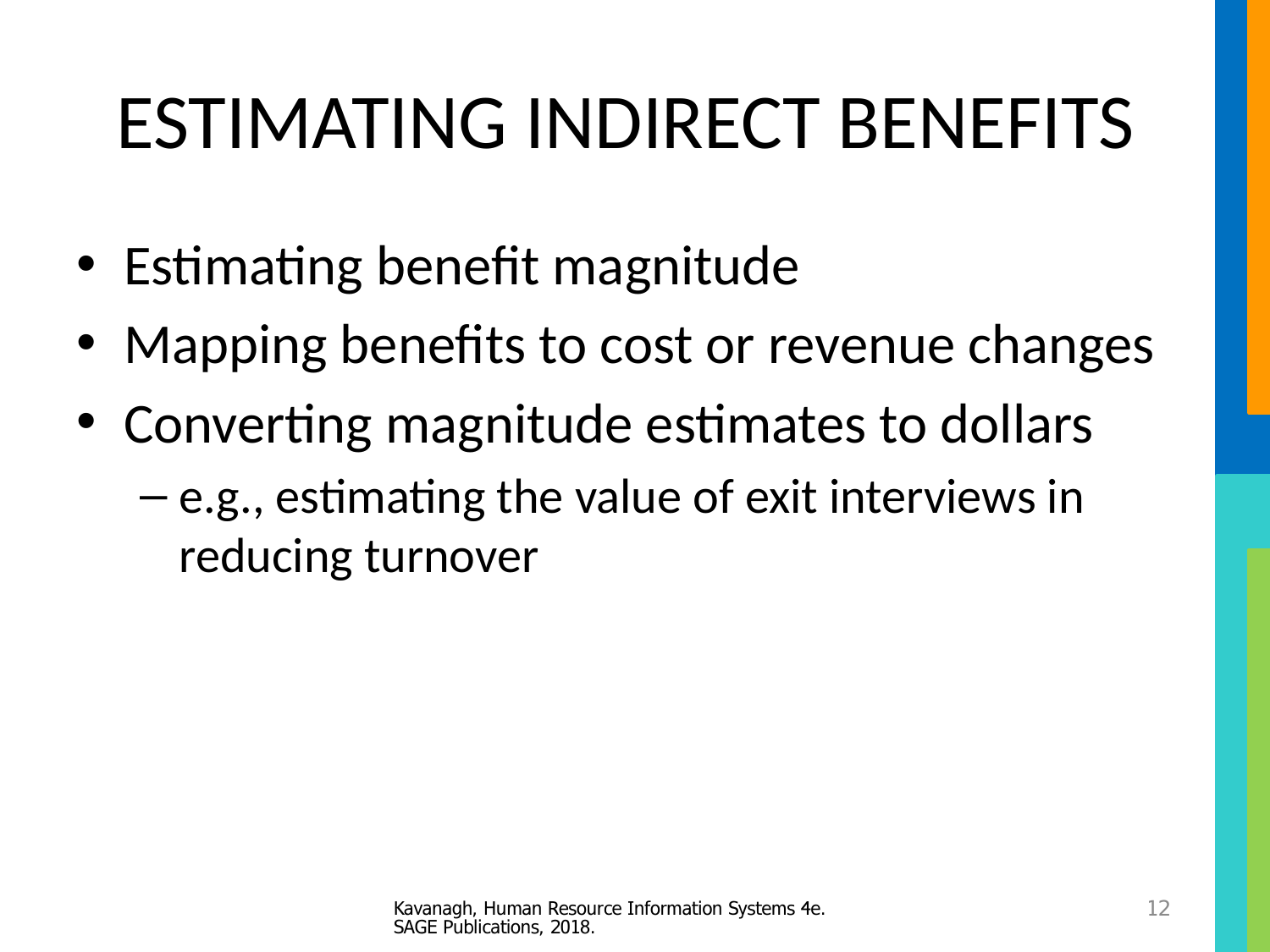

# ESTIMATING INDIRECT BENEFITS
Estimating benefit magnitude
Mapping benefits to cost or revenue changes
Converting magnitude estimates to dollars
e.g., estimating the value of exit interviews in reducing turnover
Kavanagh, Human Resource Information Systems 4e. SAGE Publications, 2018.
12